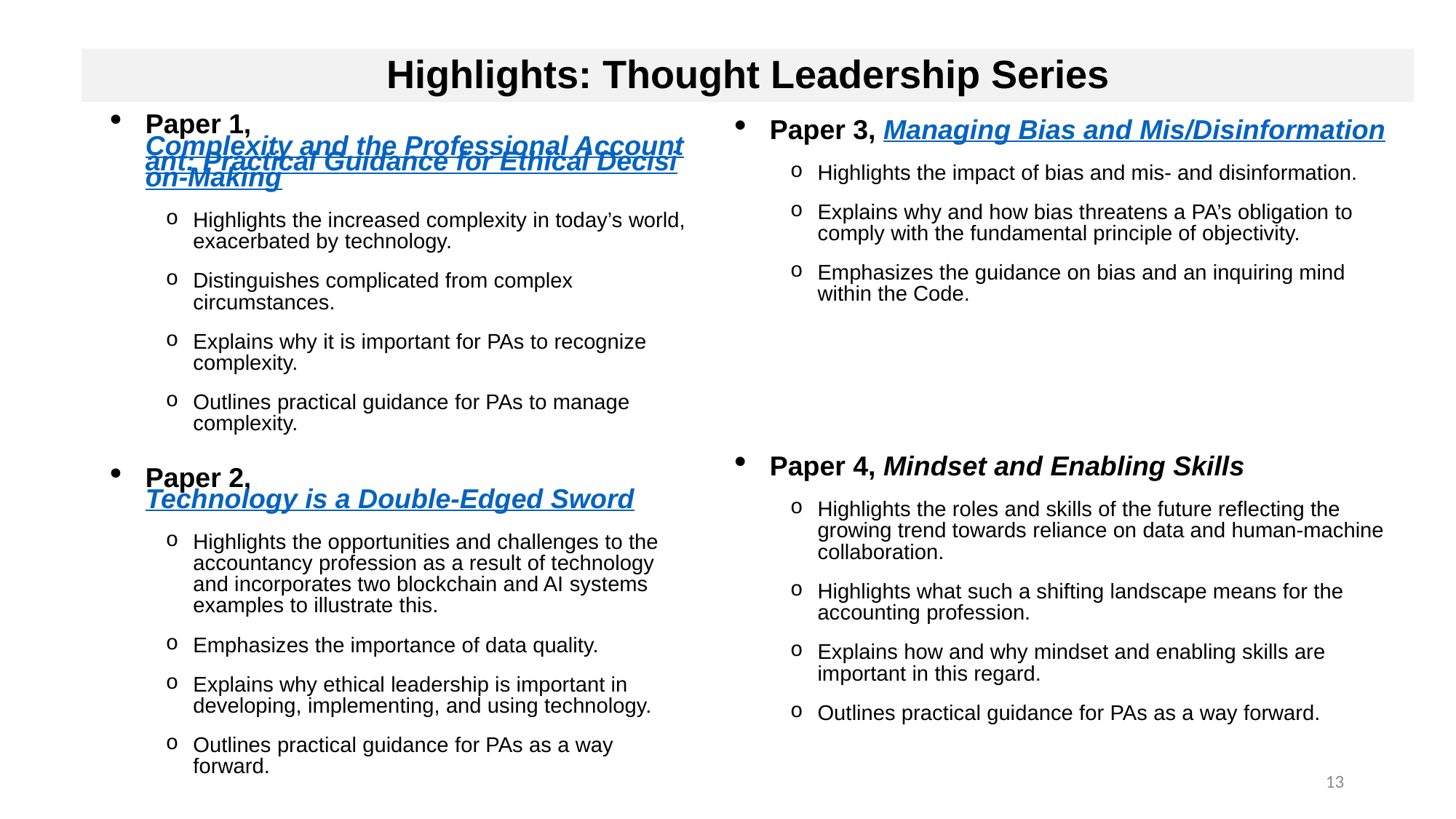

Highlights: Thought Leadership Series
Paper 1, Complexity and the Professional Accountant: Practical Guidance for Ethical Decision-Making
Highlights the increased complexity in today’s world, exacerbated by technology.
Distinguishes complicated from complex circumstances.
Explains why it is important for PAs to recognize complexity.
Outlines practical guidance for PAs to manage complexity.
Paper 2, Technology is a Double-Edged Sword
Highlights the opportunities and challenges to the accountancy profession as a result of technology and incorporates two blockchain and AI systems examples to illustrate this.
Emphasizes the importance of data quality.
Explains why ethical leadership is important in developing, implementing, and using technology.
Outlines practical guidance for PAs as a way forward.
Paper 3, Managing Bias and Mis/Disinformation
Highlights the impact of bias and mis- and disinformation.
Explains why and how bias threatens a PA’s obligation to comply with the fundamental principle of objectivity.
Emphasizes the guidance on bias and an inquiring mind within the Code.

Paper 4, Mindset and Enabling Skills
Highlights the roles and skills of the future reflecting the growing trend towards reliance on data and human-machine collaboration.
Highlights what such a shifting landscape means for the accounting profession.
Explains how and why mindset and enabling skills are important in this regard.
Outlines practical guidance for PAs as a way forward.

13